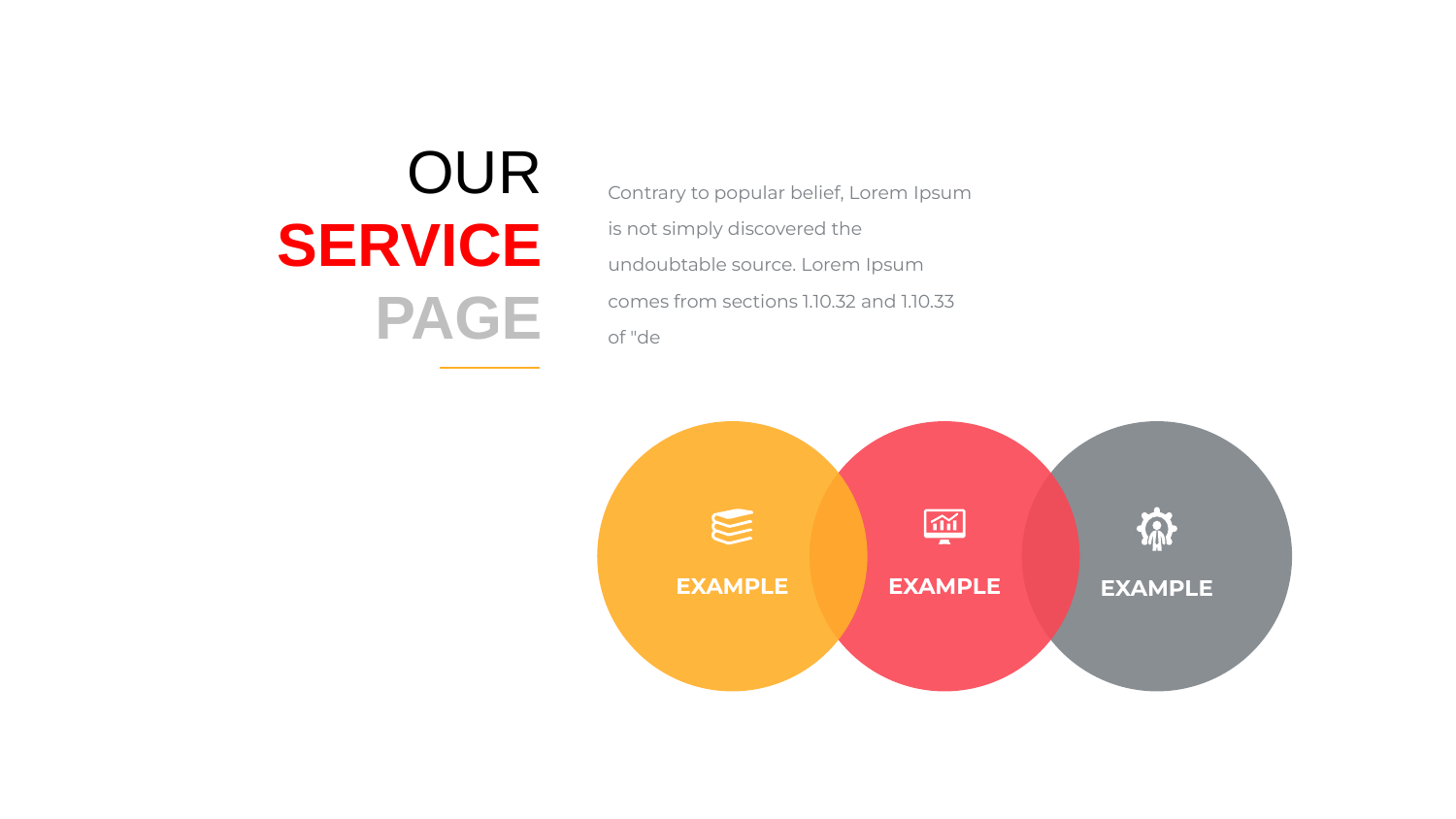

OUR
SERVICE
PAGE
Contrary to popular belief, Lorem Ipsum is not simply discovered the undoubtable source. Lorem Ipsum comes from sections 1.10.32 and 1.10.33 of "de

EXAMPLE

EXAMPLE

EXAMPLE